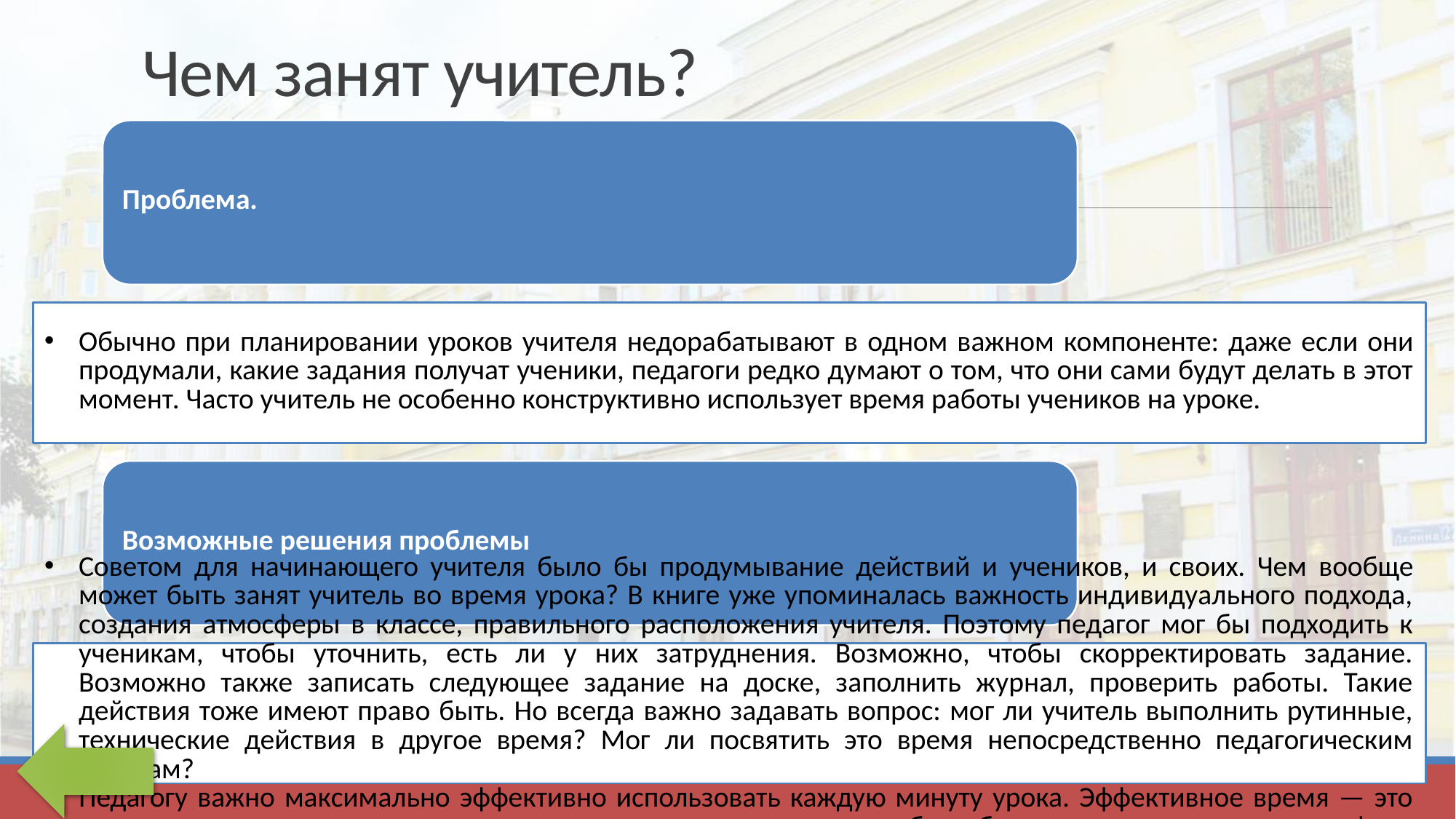

# Чем занят учитель?
Проблема.
Возможные решения проблемы
Советом для начинающего учителя было бы продумывание дейст­вий и учеников, и своих. Чем вообще может быть занят учитель во время урока? В книге уже упоминалась важность индивидуального подхода, создания атмосферы в классе, правильного расположения учителя. Поэтому педагог мог бы подходить к ученикам, чтобы уточнить, есть ли у них затруднения. Возможно, чтобы скорректировать задание. Возможно также записать следующее задание на доске, заполнить журнал, проверить работы. Такие действия тоже имеют право быть. Но всегда важно задавать вопрос: мог ли учитель выполнить рутинные, технические действия в другое время? Мог ли посвятить это время непосредственно педагогическим задачам?
Обычно при планировании уроков учителя недора­батывают в одном важном компоненте: даже если они продумали, какие задания получат ученики, педагоги редко думают о том, что они сами будут делать в этот момент. Часто учитель не особенно конструктивно использует время работы учеников на уроке.